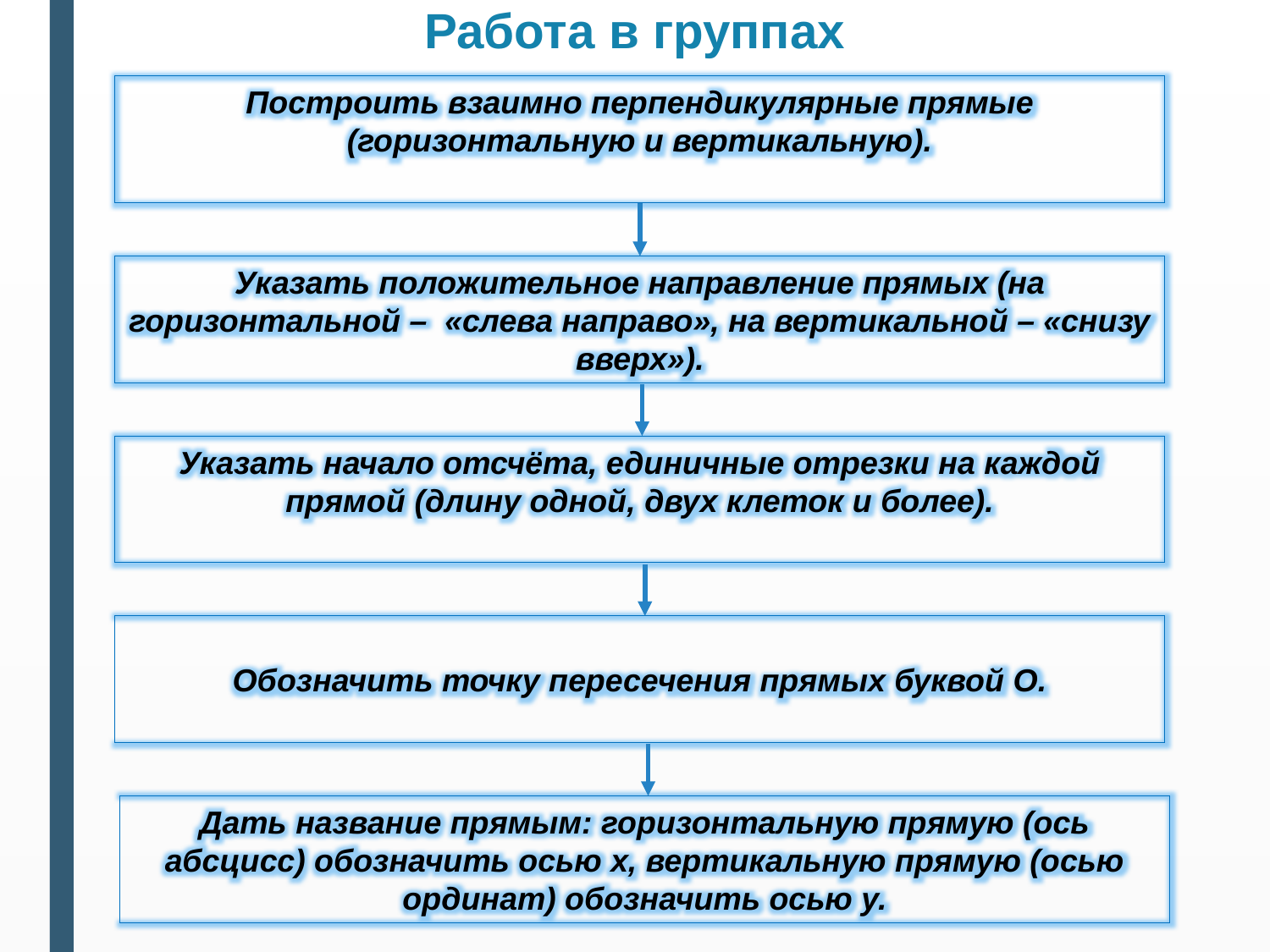

# Работа в группах
Построить взаимно перпендикулярные прямые (горизонтальную и вертикальную).

Указать положительное направление прямых (на горизонтальной –  «слева направо», на вертикальной – «снизу вверх»).
Указать начало отсчёта, единичные отрезки на каждой прямой (длину одной, двух клеток и более).

Обозначить точку пересечения прямых буквой О.

Дать название прямым: горизонтальную прямую (ось абсцисс) обозначить осью x, вертикальную прямую (осью ординат) обозначить осью y.